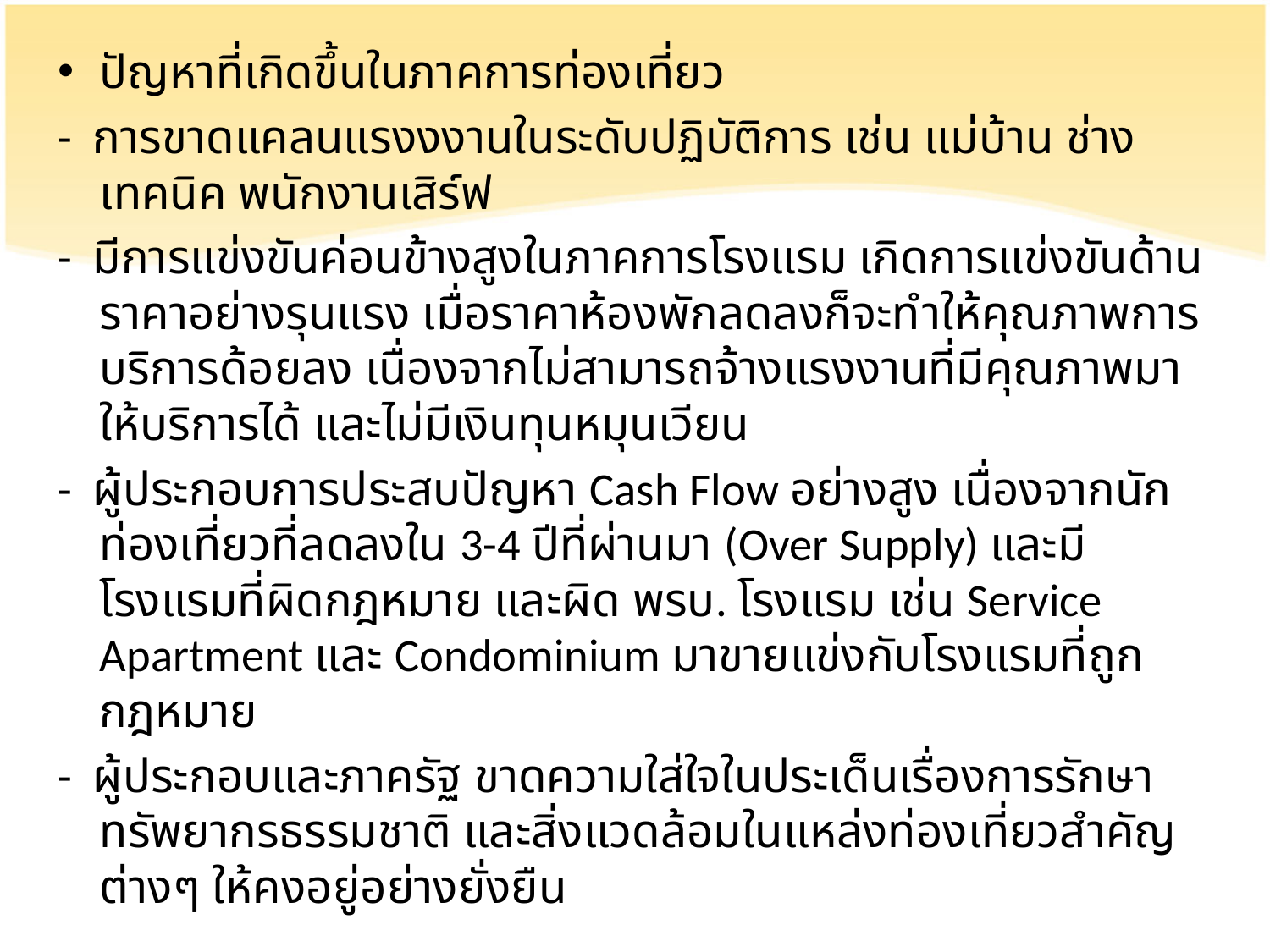

ปัญหาที่เกิดขึ้นในภาคการท่องเที่ยว
-  การขาดแคลนแรงงงานในระดับปฏิบัติการ เช่น แม่บ้าน ช่างเทคนิค พนักงานเสิร์ฟ
-  มีการแข่งขันค่อนข้างสูงในภาคการโรงแรม เกิดการแข่งขันด้านราคาอย่างรุนแรง เมื่อราคาห้องพักลดลงก็จะทำให้คุณภาพการบริการด้อยลง เนื่องจากไม่สามารถจ้างแรงงานที่มีคุณภาพมาให้บริการได้ และไม่มีเงินทุนหมุนเวียน
-  ผู้ประกอบการประสบปัญหา Cash Flow อย่างสูง เนื่องจากนักท่องเที่ยวที่ลดลงใน 3-4 ปีที่ผ่านมา (Over Supply) และมีโรงแรมที่ผิดกฎหมาย และผิด พรบ. โรงแรม เช่น Service Apartment และ Condominium มาขายแข่งกับโรงแรมที่ถูกกฎหมาย
-  ผู้ประกอบและภาครัฐ ขาดความใส่ใจในประเด็นเรื่องการรักษาทรัพยากรธรรมชาติ และสิ่งแวดล้อมในแหล่งท่องเที่ยวสำคัญต่างๆ ให้คงอยู่อย่างยั่งยืน